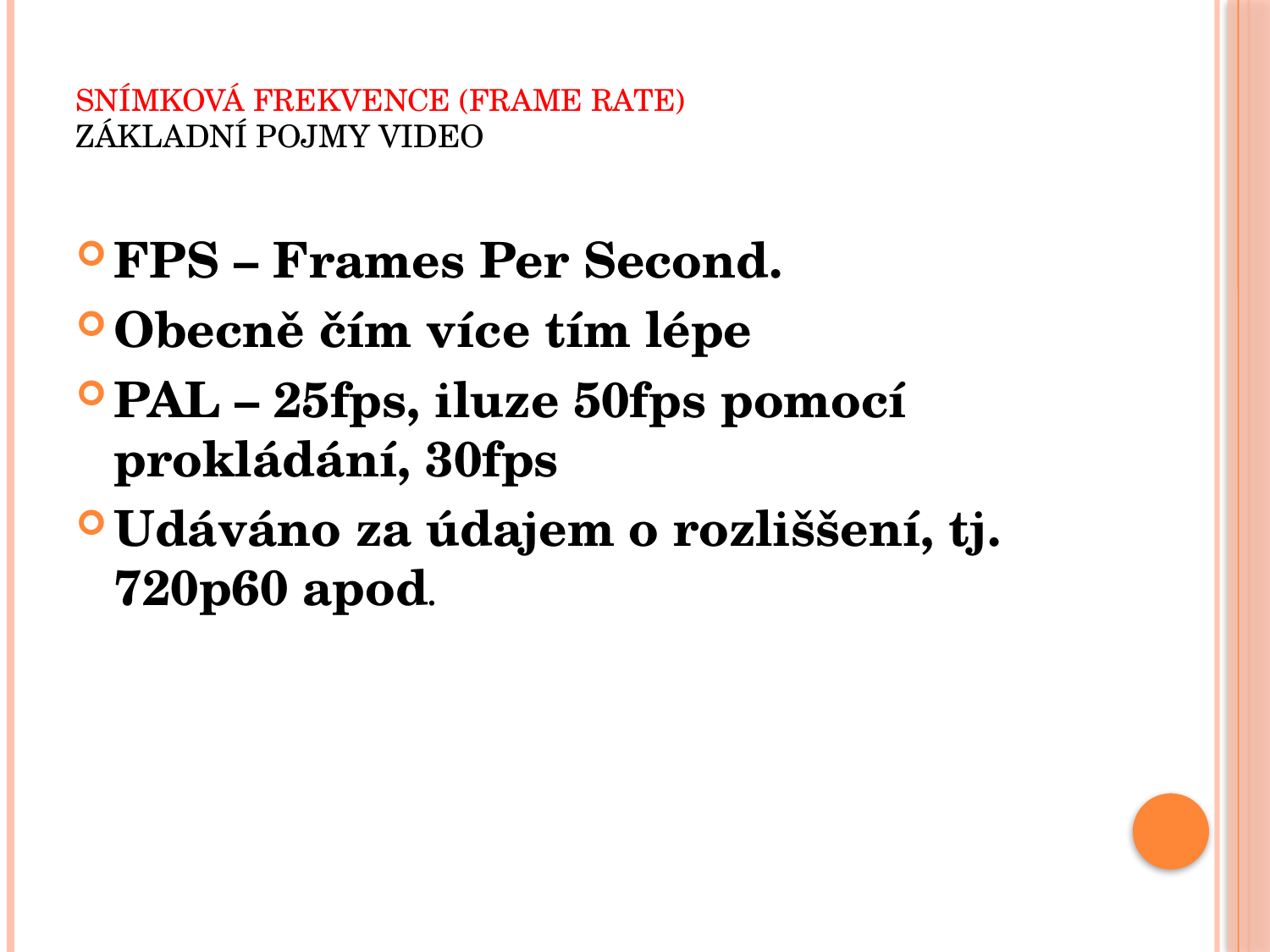

# Snímková frekvence (frame rate) Základní pojmy video
FPS – Frames Per Second.
Obecně čím více tím lépe
PAL – 25fps, iluze 50fps pomocí prokládání, 30fps
Udáváno za údajem o rozliššení, tj. 720p60 apod.